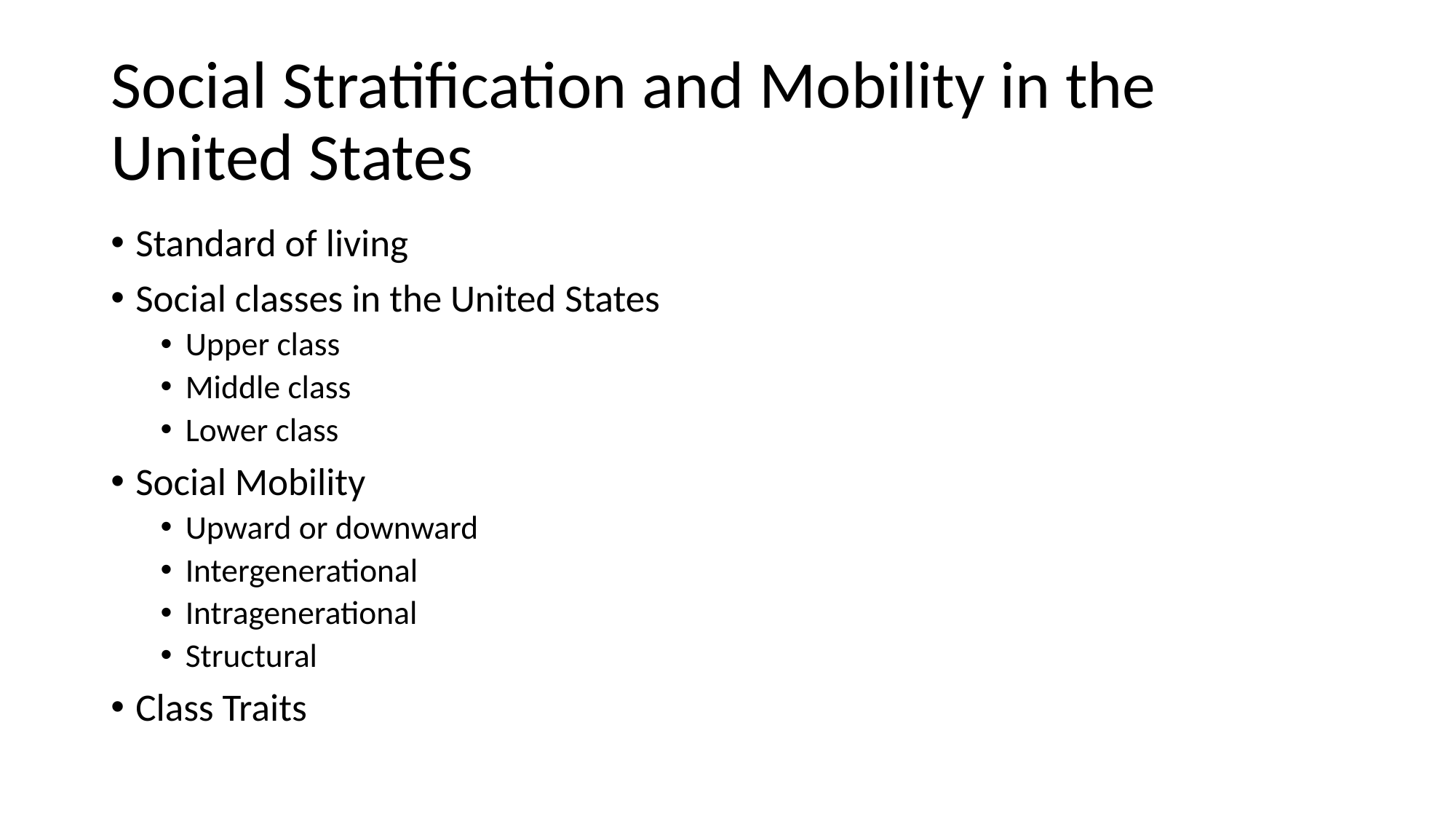

# Social Stratification and Mobility in the United States
Standard of living
Social classes in the United States
Upper class
Middle class
Lower class
Social Mobility
Upward or downward
Intergenerational
Intragenerational
Structural
Class Traits